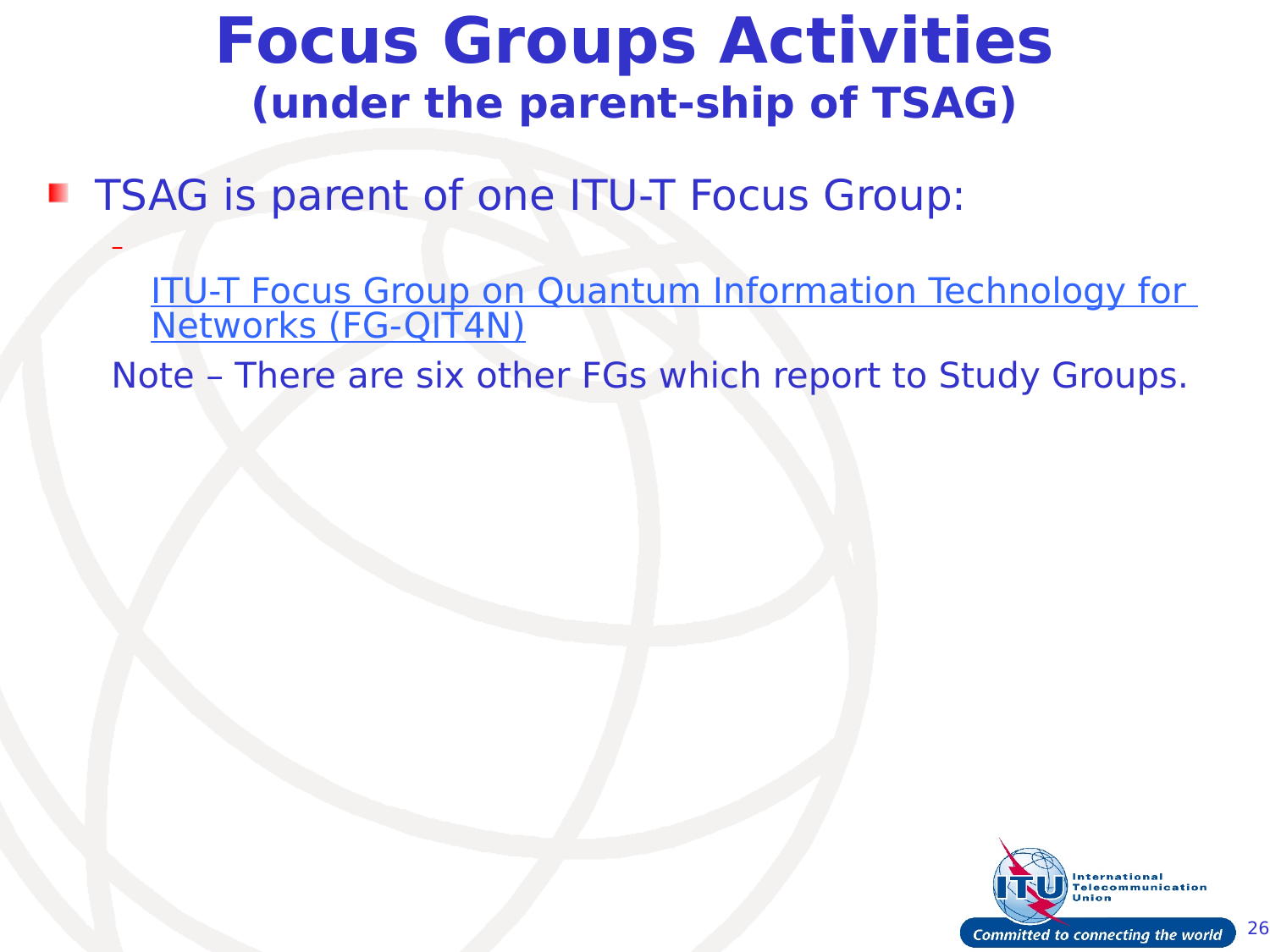

# Focus Groups Activities (under the parent-ship of TSAG)
TSAG is parent of one ITU-T Focus Group:
​ITU-T Focus Group on Quantum Information Technology for Networks (FG-QIT4N)
Note – There are six other FGs which report to Study Groups.
26